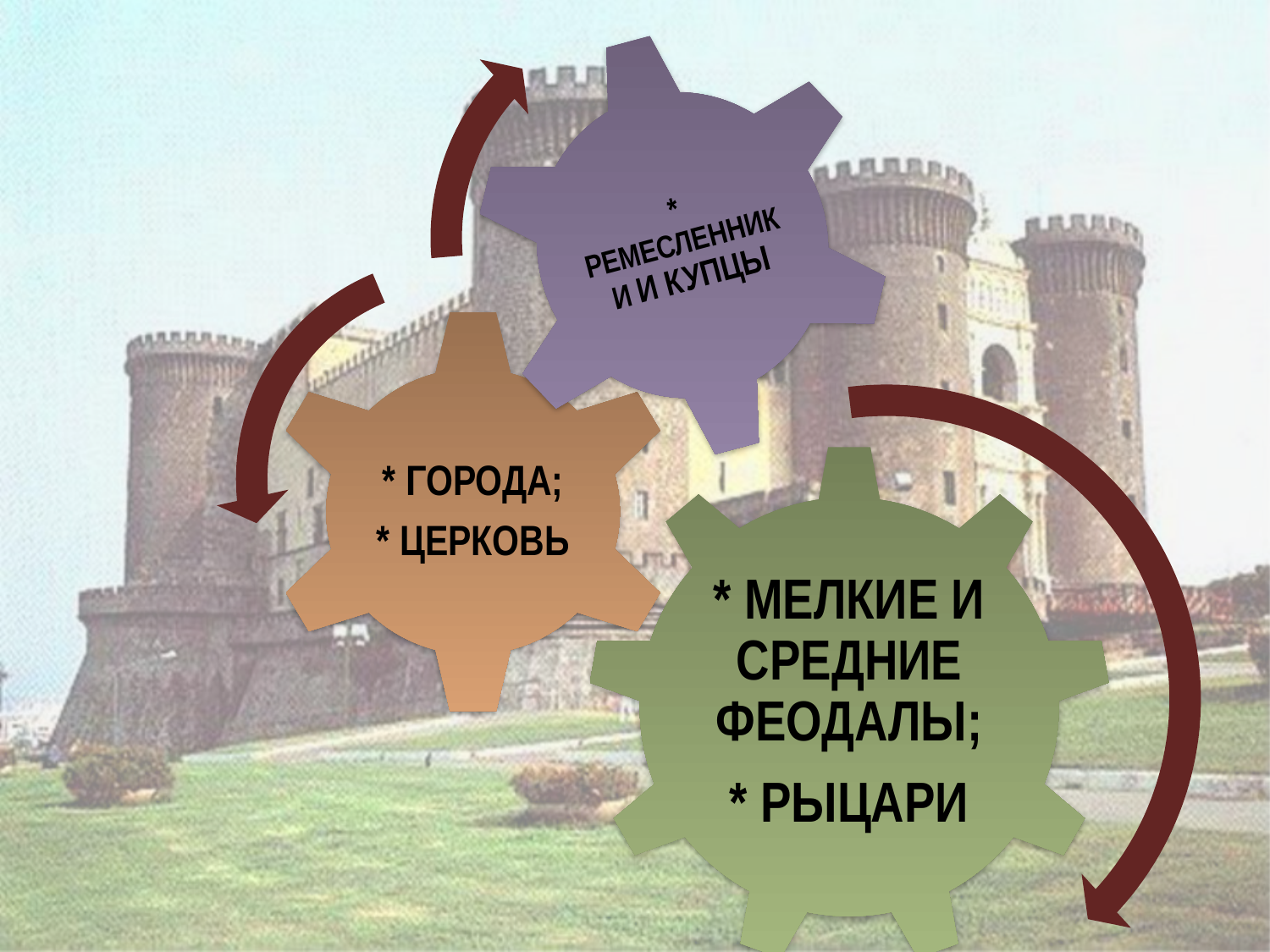

* МЕЛКИЕ И СРЕДНИЕ ФЕОДАЛЫ;
* РЫЦАРИ
* ГОРОДА;
* ЦЕРКОВЬ
* РЕМЕСЛЕННИКИ И КУПЦЫ